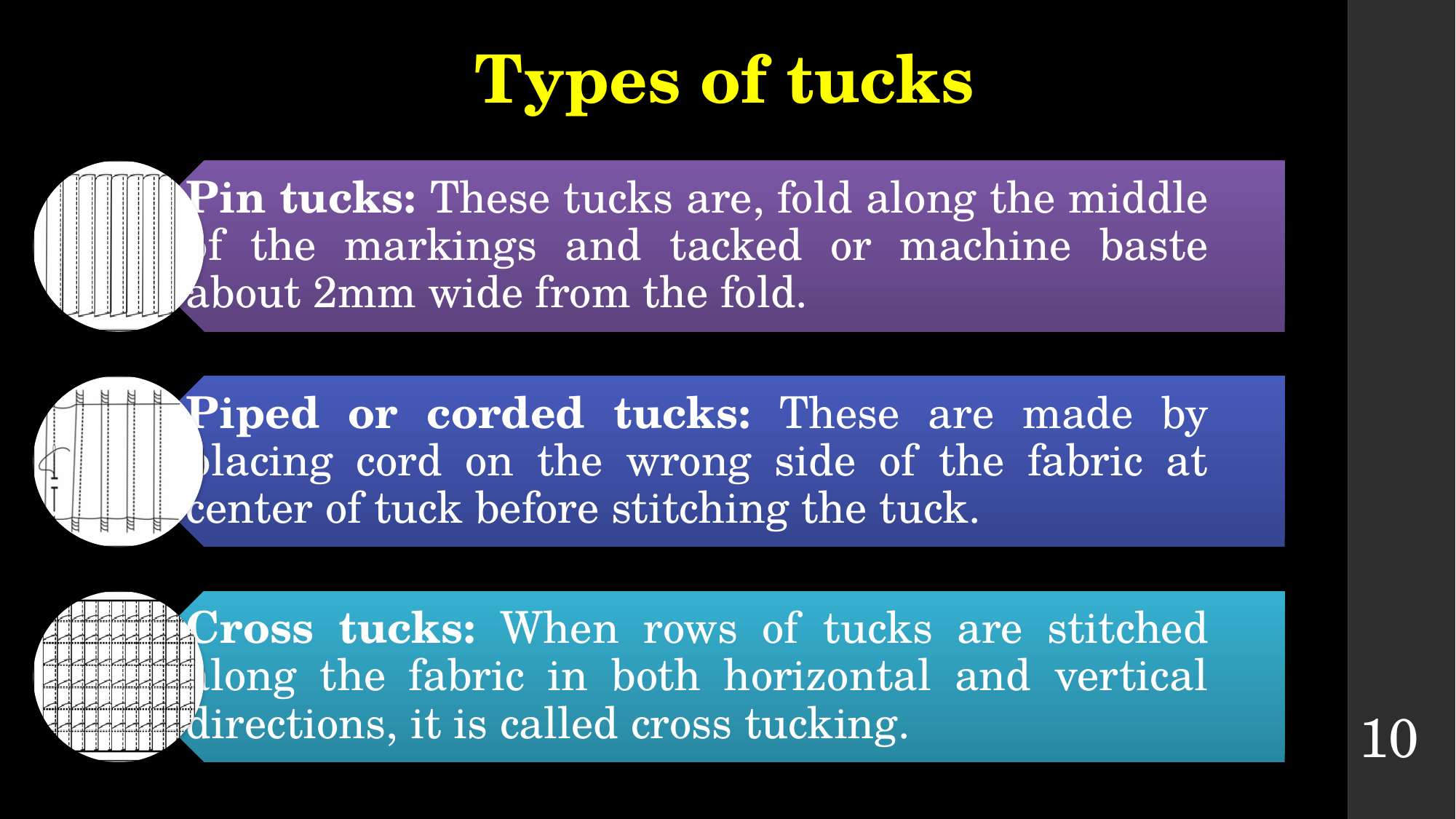

# Types of tucks
Pin tucks: These tucks are, fold along the middle of the markings and tacked or machine baste about 2mm wide from the fold.
Piped or corded tucks: These are made by placing cord on the wrong side of the fabric at center of tuck before stitching the tuck.
Cross tucks: When rows of tucks are stitched along the fabric in both horizontal and vertical directions, it is called cross tucking.
10